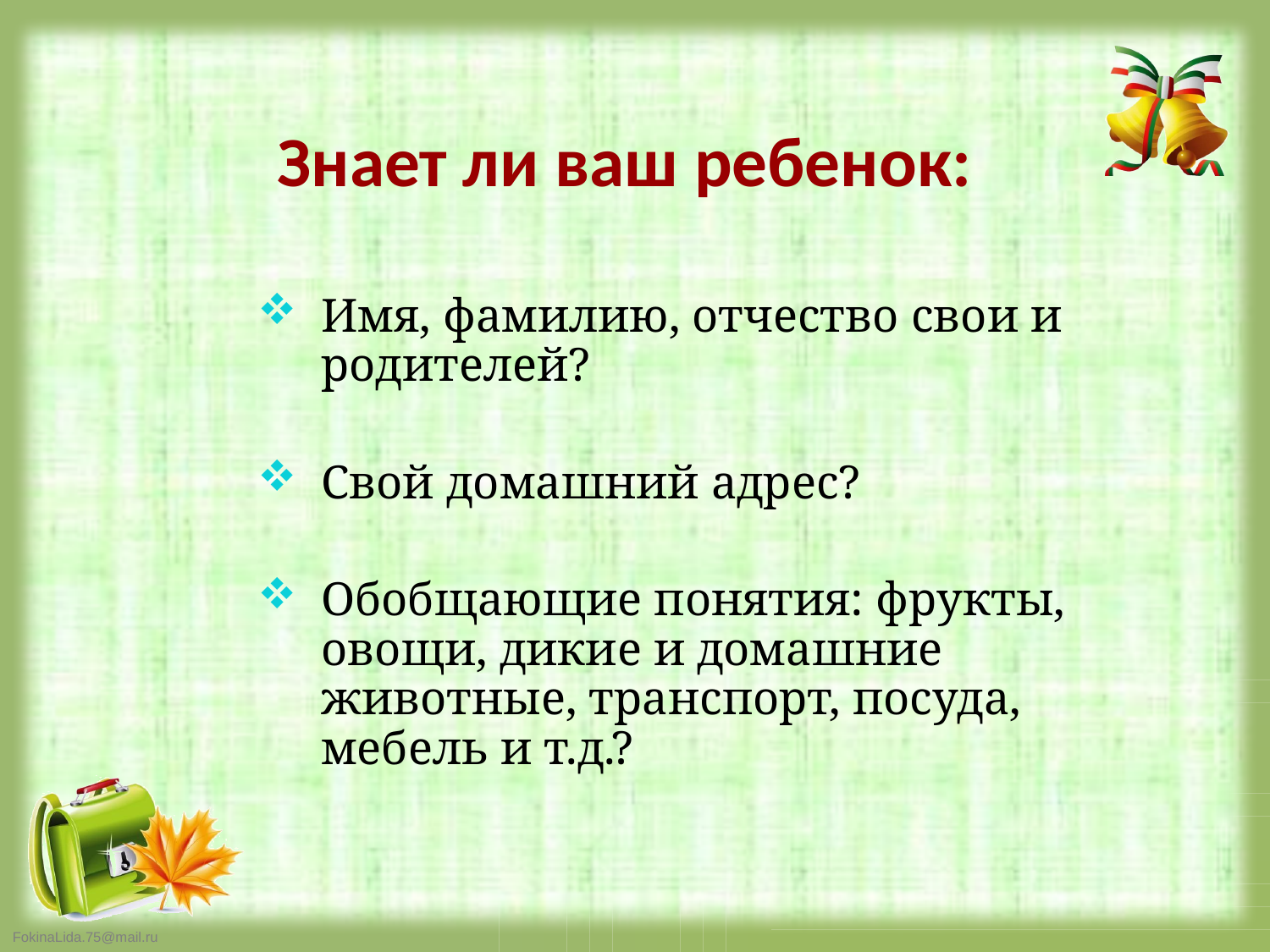

# Знает ли ваш ребенок:
Имя, фамилию, отчество свои и  родителей?

Свой домашний адрес?

Обобщающие понятия: фрукты, овощи, дикие и домашние животные, транспорт, посуда, мебель и т.д.?